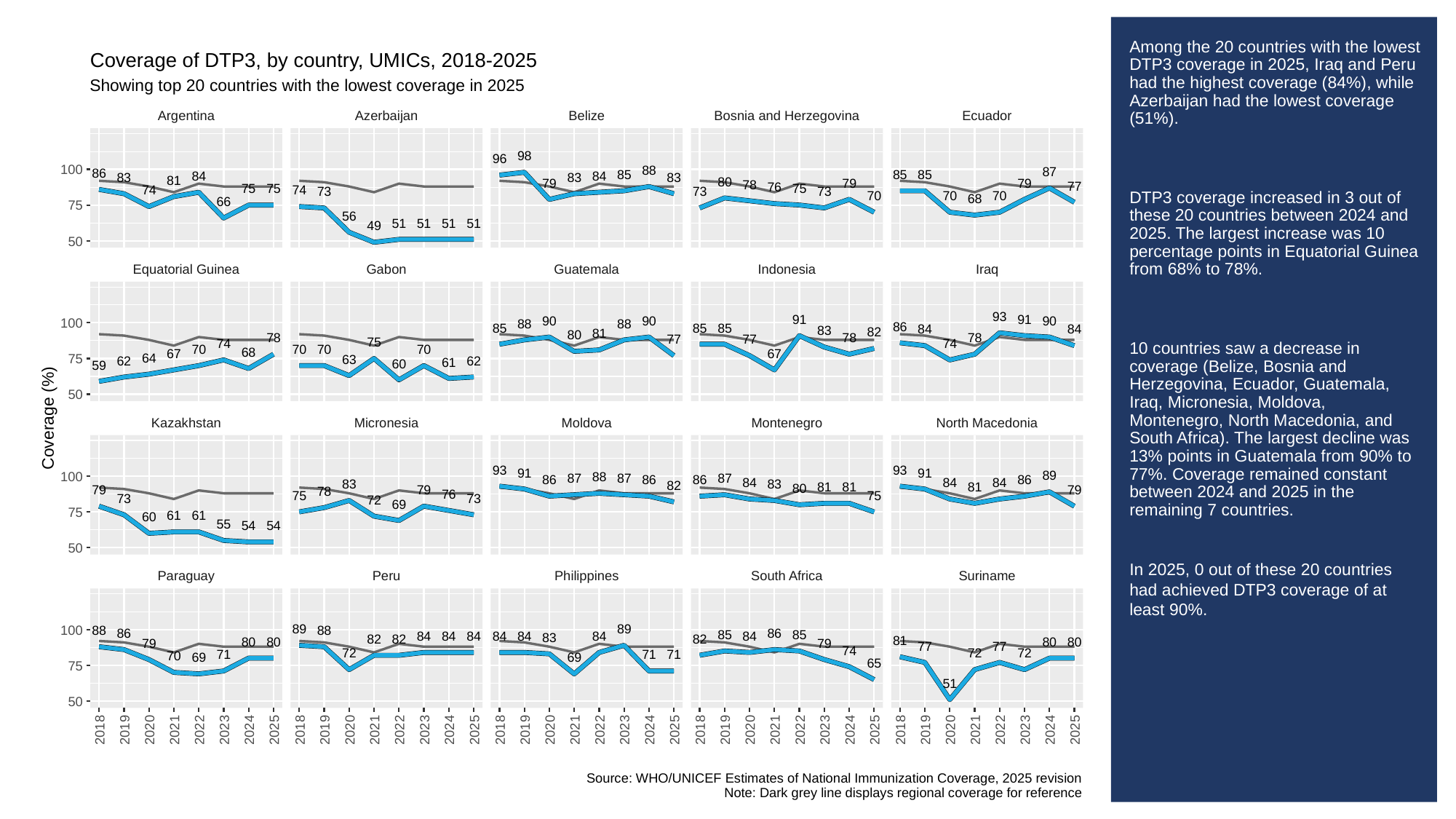

# Among the 20 countries with the lowest DTP3 coverage in 2025, Iraq and Peru had the highest coverage (84%), while Azerbaijan had the lowest coverage (51%).

DTP3 coverage increased in 3 out of these 20 countries between 2024 and 2025. The largest increase was 10 percentage points in Equatorial Guinea from 68% to 78%.

10 countries saw a decrease in coverage (Belize, Bosnia and Herzegovina, Ecuador, Guatemala, Iraq, Micronesia, Moldova, Montenegro, North Macedonia, and South Africa). The largest decline was 13% points in Guatemala from 90% to 77%. Coverage remained constant between 2024 and 2025 in the remaining 7 countries.

In 2025, 0 out of these 20 countries had achieved DTP3 coverage of at least 90%.

Coverage of DTP3, by country, UMICs, 2018-2025
Showing top 20 countries with the lowest coverage in 2025
Argentina
Azerbaijan
Belize
Bosnia and Herzegovina
Ecuador

98

96
100
88
87
86

85
85
85
84
84

83
83
83
81
80
79
79
79
78

77
76
75
75
75
74
74
73
73
73

70
70
70
68
66

75

56
51
51
51
51
49

50

Equatorial Guinea
Gabon
Guatemala
Indonesia
Iraq

93
91
91
90
90
90
100
88
88
86

85
85
85
84
84
83
82
81
80

78
78
78

77
77

75
74
74

70
70
70
70
68
67
67
64
75

63
62
62
61

60
59

50

Coverage (%)
Kazakhstan
Micronesia
Moldova
Montenegro
North Macedonia

93
93
91
91
89
100
88
87
87
87
86
86
86
86

84
84
84
83
83
82
81
81
81
80
79
79
79

78

76
75
75
73
73

72
69

75
61
61

60
55
54
54

50

Paraguay
Peru
Philippines
South Africa
Suriname

89
89
100
88
88
86
86

85
85
84
84
84
84
84
84
84
83
82
82
82
81
80
80
80
80
79
79

77
77

74

72
72
72

71
71
71
70
69
69

65
75

51

50

2018
2019
2020
2021
2022
2023
2024
2025
2018
2019
2020
2021
2022
2023
2024
2025
2018
2019
2020
2021
2022
2023
2024
2025
2018
2019
2020
2021
2022
2023
2024
2025
2018
2019
2020
2021
2022
2023
2024
2025
Source: WHO/UNICEF Estimates of National Immunization Coverage, 2025 revision
Note: Dark grey line displays regional coverage for reference